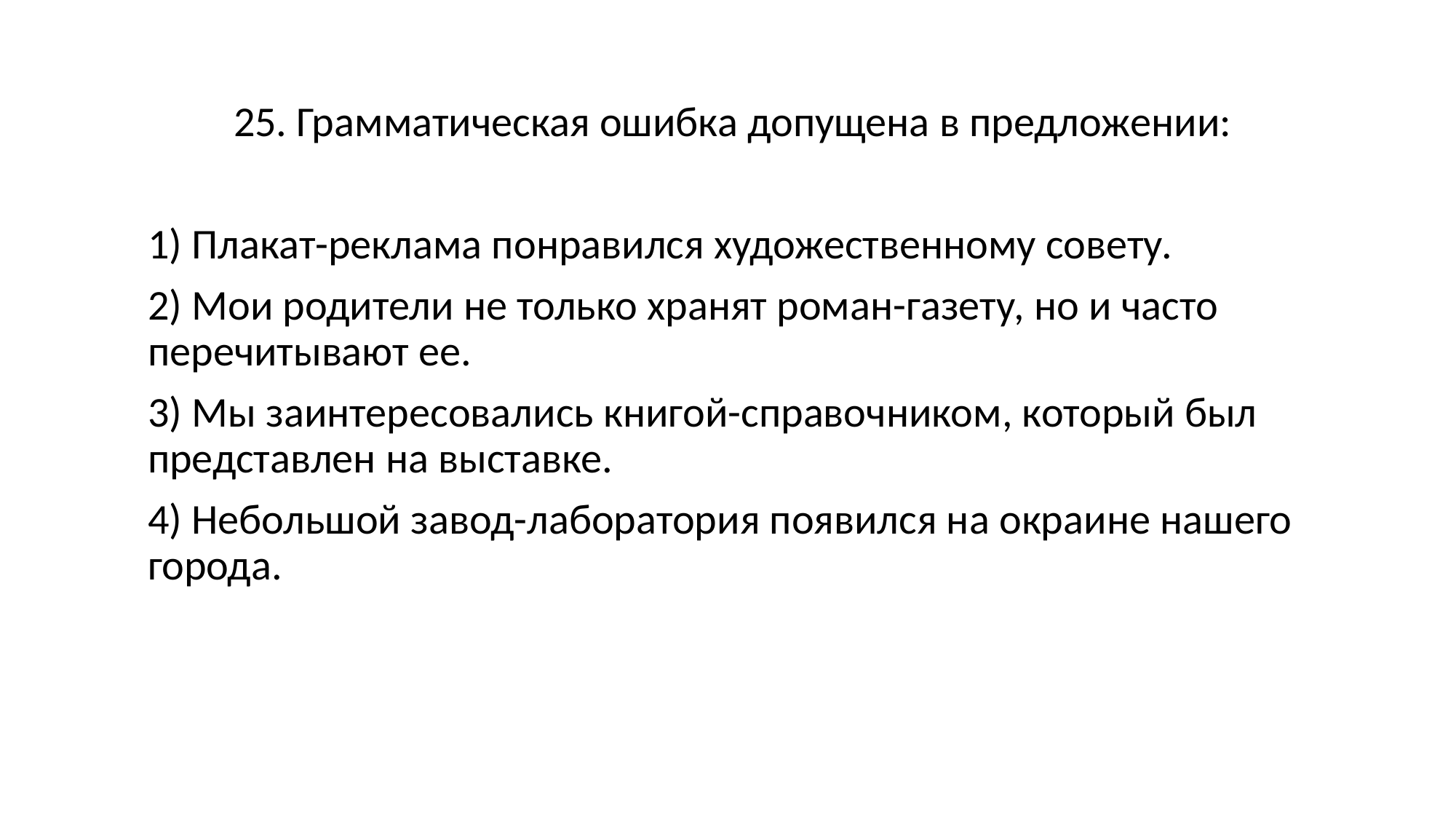

# 25. Грамматическая ошибка допущена в предложении:
1) Плакат-реклама понравился художественному совету.
2) Мои родители не только хранят роман-газету, но и часто перечитывают ее.
3) Мы заинтересовались книгой-справочником, который был представлен на выставке.
4) Небольшой завод-лаборатория появился на окраине нашего города.